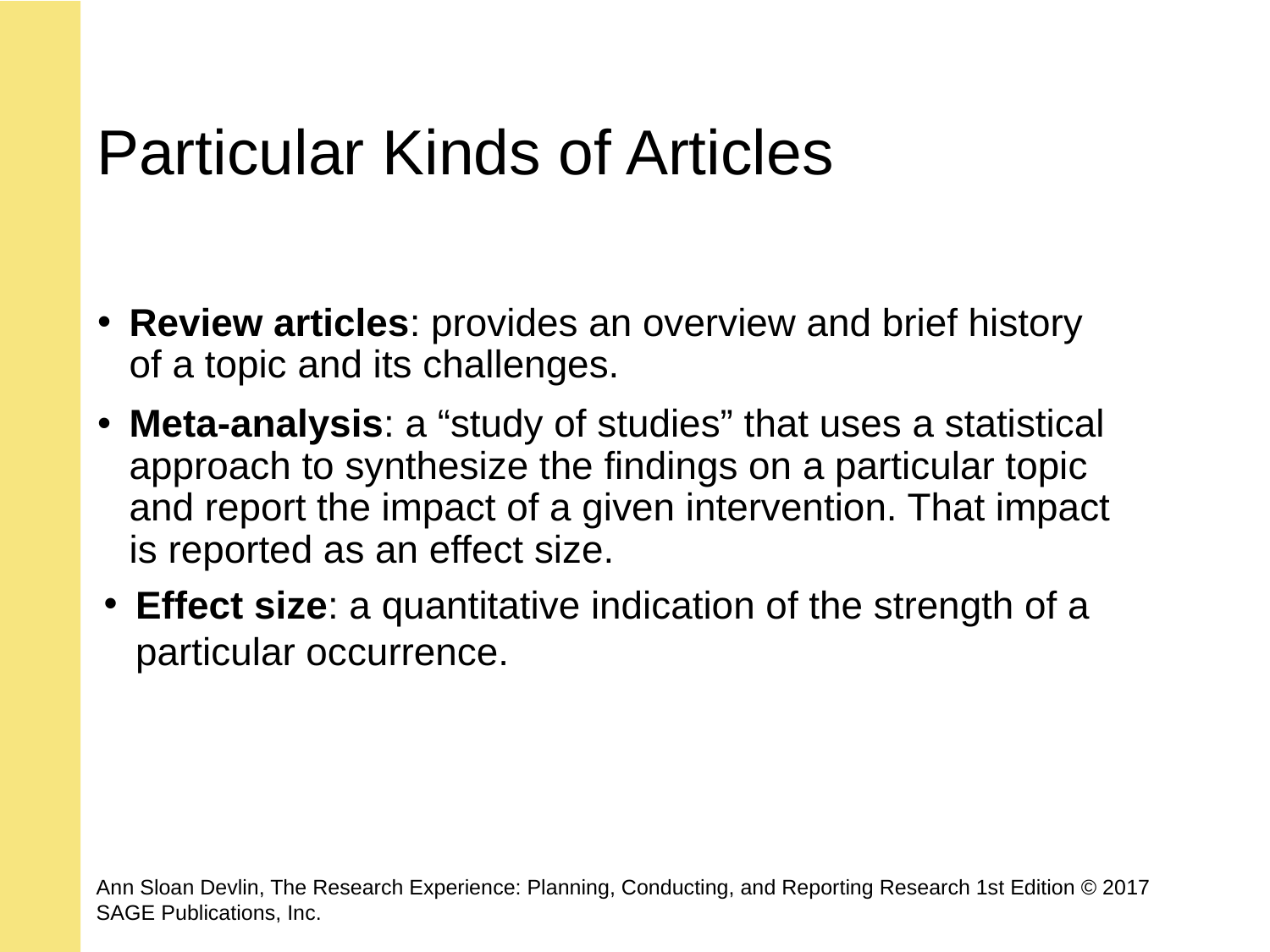

# Particular Kinds of Articles
Review articles: provides an overview and brief history of a topic and its challenges.
Meta-analysis: a “study of studies” that uses a statistical approach to synthesize the findings on a particular topic and report the impact of a given intervention. That impact is reported as an effect size.
Effect size: a quantitative indication of the strength of a particular occurrence.